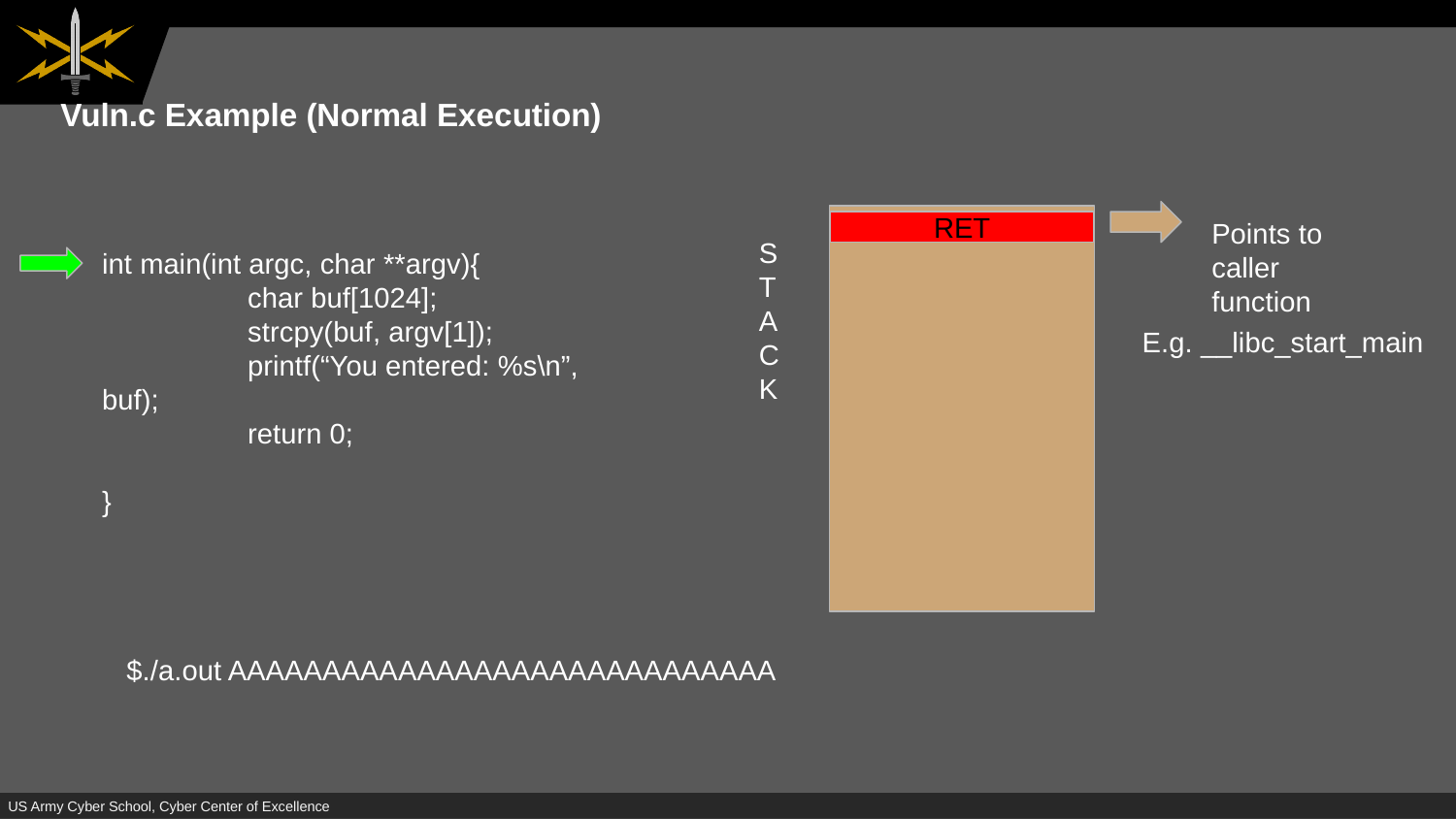

# Vuln.c Example (Normal Execution)
Points to caller function

RET
STACK
int main(int argc, char **argv){
	char buf[1024];
	strcpy(buf, argv[1]);
	printf(“You entered: %s\n”, buf);
	return 0;

}

E.g. __libc_start_main
$./a.out AAAAAAAAAAAAAAAAAAAAAAAAAAAAA